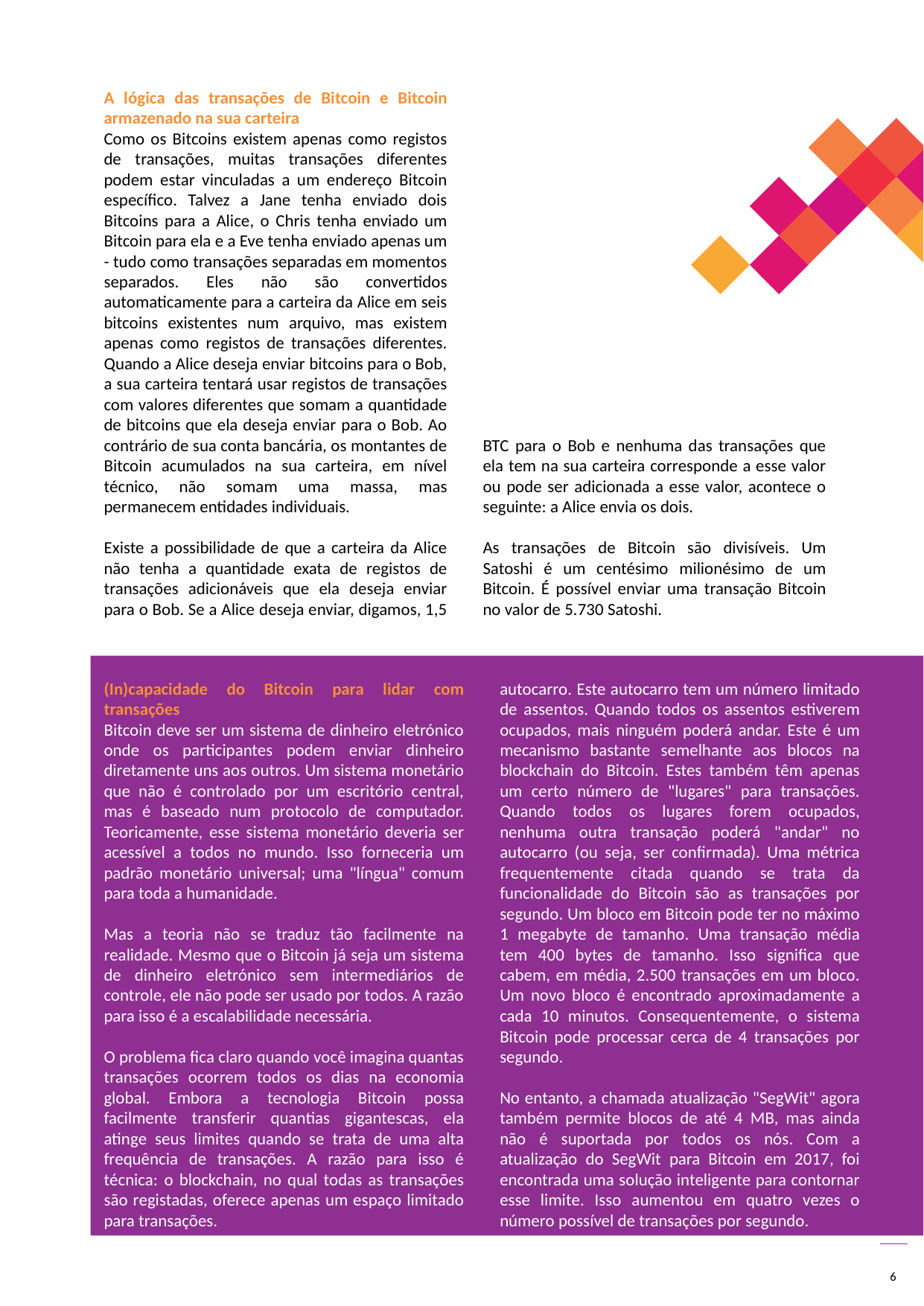

A lógica das transações de Bitcoin e Bitcoin armazenado na sua carteira
Como os Bitcoins existem apenas como registos de transações, muitas transações diferentes podem estar vinculadas a um endereço Bitcoin específico. Talvez a Jane tenha enviado dois Bitcoins para a Alice, o Chris tenha enviado um Bitcoin para ela e a Eve tenha enviado apenas um - tudo como transações separadas em momentos separados. Eles não são convertidos automaticamente para a carteira da Alice em seis bitcoins existentes num arquivo, mas existem apenas como registos de transações diferentes. Quando a Alice deseja enviar bitcoins para o Bob, a sua carteira tentará usar registos de transações com valores diferentes que somam a quantidade de bitcoins que ela deseja enviar para o Bob. Ao contrário de sua conta bancária, os montantes de Bitcoin acumulados na sua carteira, em nível técnico, não somam uma massa, mas permanecem entidades individuais.

Existe a possibilidade de que a carteira da Alice não tenha a quantidade exata de registos de transações adicionáveis que ela deseja enviar para o Bob. Se a Alice deseja enviar, digamos, 1,5

BTC para o Bob e nenhuma das transações que ela tem na sua carteira corresponde a esse valor ou pode ser adicionada a esse valor, acontece o seguinte: a Alice envia os dois.

As transações de Bitcoin são divisíveis. Um Satoshi é um centésimo milionésimo de um Bitcoin. É possível enviar uma transação Bitcoin no valor de 5.730 Satoshi.

(In)capacidade do Bitcoin para lidar com transações
Bitcoin deve ser um sistema de dinheiro eletrónico onde os participantes podem enviar dinheiro diretamente uns aos outros. Um sistema monetário que não é controlado por um escritório central, mas é baseado num protocolo de computador. Teoricamente, esse sistema monetário deveria ser acessível a todos no mundo. Isso forneceria um padrão monetário universal; uma "língua" comum para toda a humanidade.

Mas a teoria não se traduz tão facilmente na realidade. Mesmo que o Bitcoin já seja um sistema de dinheiro eletrónico sem intermediários de controle, ele não pode ser usado por todos. A razão para isso é a escalabilidade necessária.

O problema fica claro quando você imagina quantas transações ocorrem todos os dias na economia global. Embora a tecnologia Bitcoin possa facilmente transferir quantias gigantescas, ela atinge seus limites quando se trata de uma alta frequência de transações. A razão para isso é técnica: o blockchain, no qual todas as transações são registadas, oferece apenas um espaço limitado para transações.

Você pode pensar nisso um pouco como um autocarro. Este autocarro tem um número limitado de assentos. Quando todos os assentos estiverem ocupados, mais ninguém poderá andar. Este é um mecanismo bastante semelhante aos blocos na blockchain do Bitcoin. Estes também têm apenas um certo número de "lugares" para transações. Quando todos os lugares forem ocupados, nenhuma outra transação poderá "andar" no autocarro (ou seja, ser confirmada). Uma métrica frequentemente citada quando se trata da funcionalidade do Bitcoin são as transações por segundo. Um bloco em Bitcoin pode ter no máximo 1 megabyte de tamanho. Uma transação média tem 400 bytes de tamanho. Isso significa que cabem, em média, 2.500 transações em um bloco. Um novo bloco é encontrado aproximadamente a cada 10 minutos. Consequentemente, o sistema Bitcoin pode processar cerca de 4 transações por segundo.

No entanto, a chamada atualização "SegWit" agora também permite blocos de até 4 MB, mas ainda não é suportada por todos os nós. Com a atualização do SegWit para Bitcoin em 2017, foi encontrada uma solução inteligente para contornar esse limite. Isso aumentou em quatro vezes o número possível de transações por segundo.

6